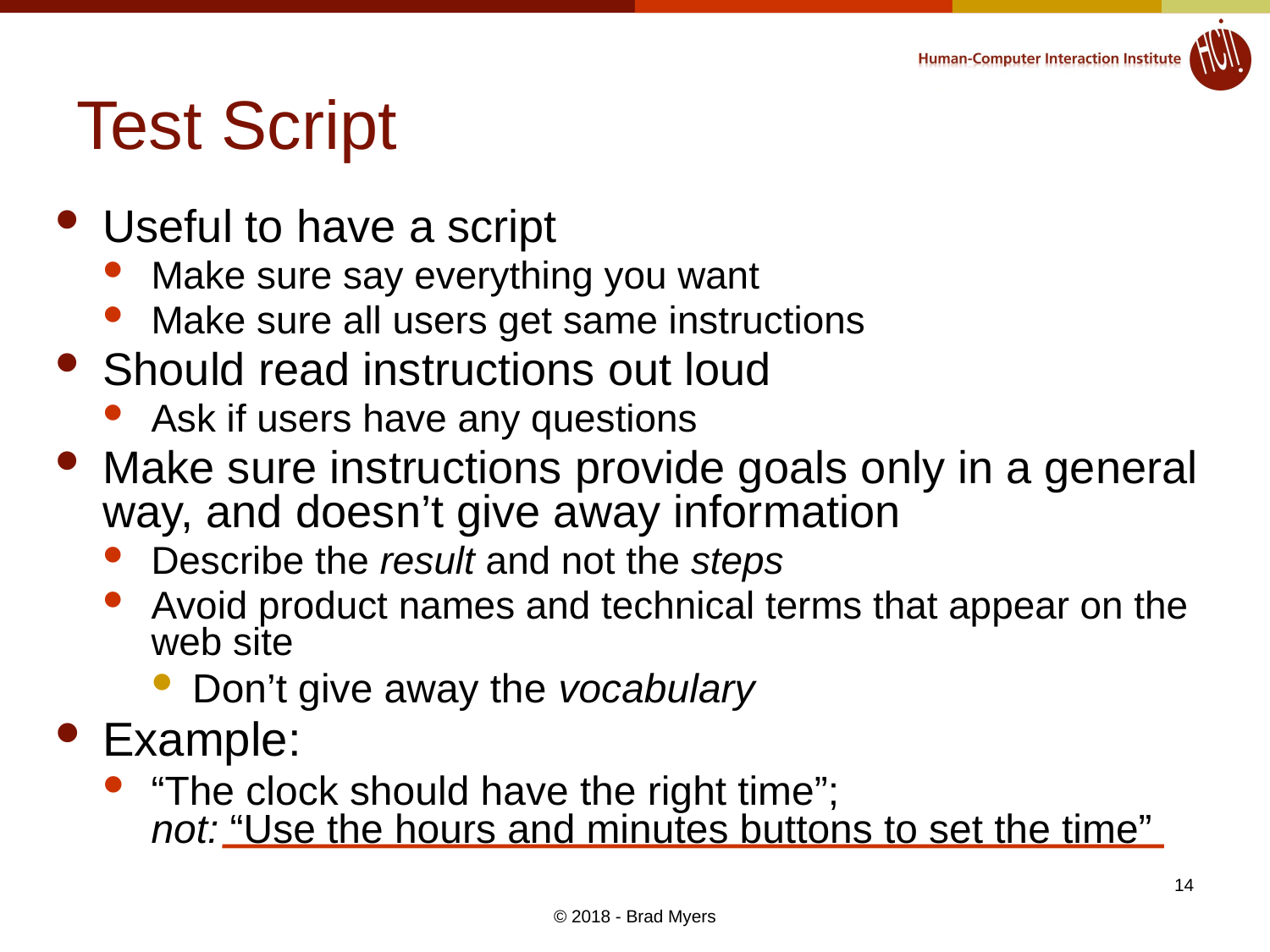

# Test Script
Useful to have a script
Make sure say everything you want
Make sure all users get same instructions
Should read instructions out loud
Ask if users have any questions
Make sure instructions provide goals only in a general way, and doesn’t give away information
Describe the result and not the steps
Avoid product names and technical terms that appear on the web site
Don’t give away the vocabulary
Example:
“The clock should have the right time”;
not: “Use the hours and minutes buttons to set the time”

14
© 2018 - Brad Myers